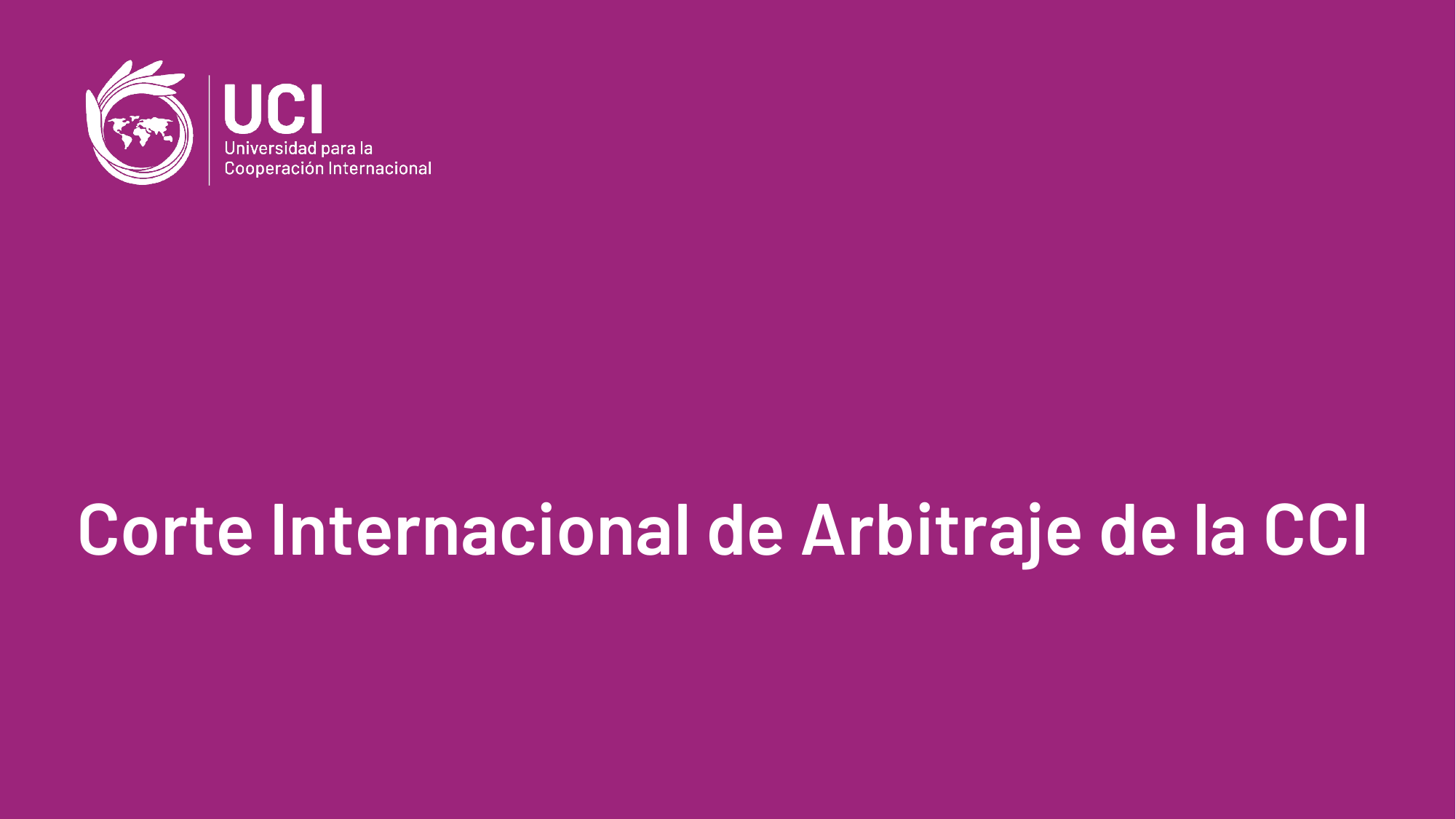

# Corte Internacional de Arbitraje de la CCI